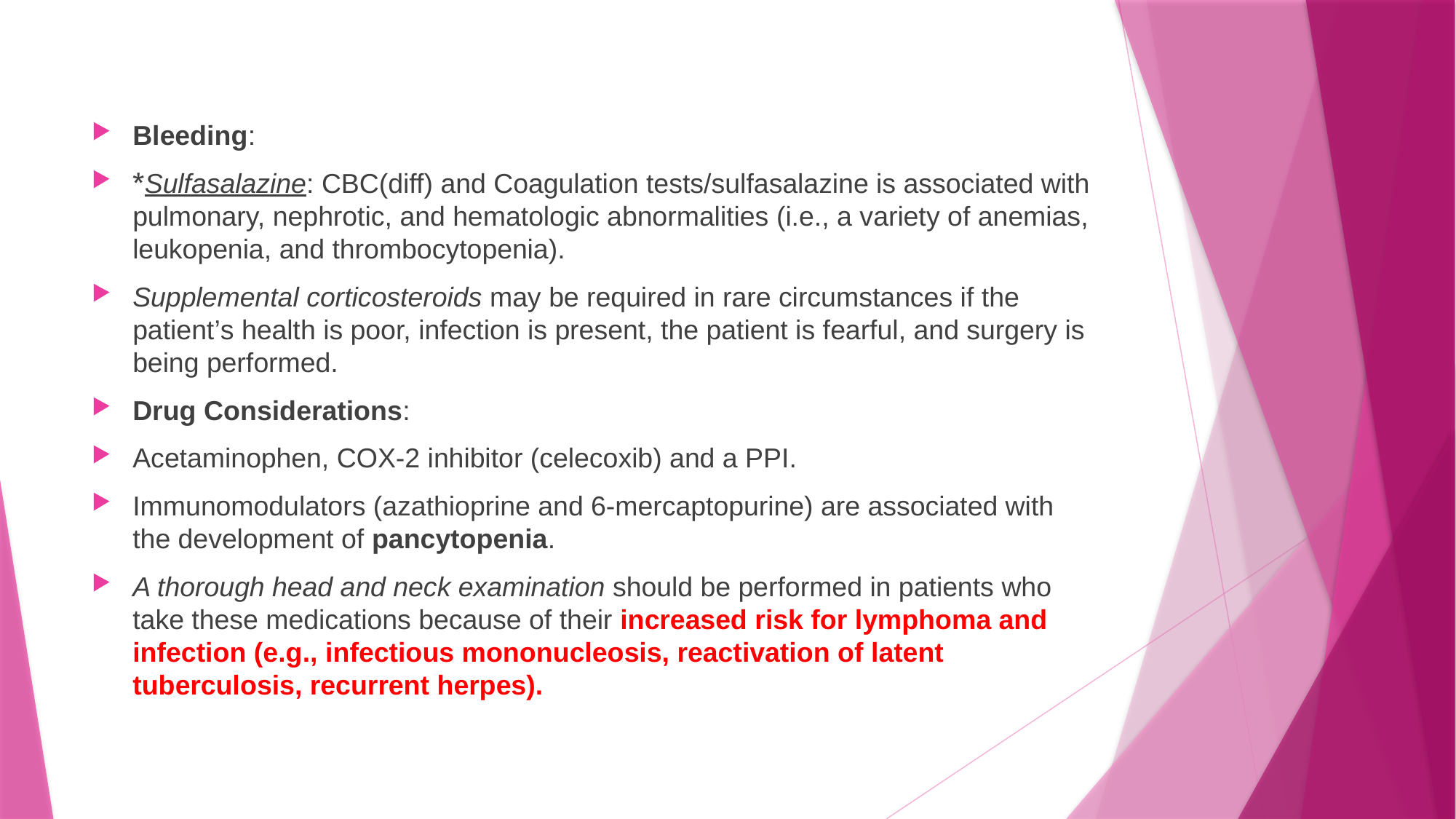

Bleeding:
*Sulfasalazine: CBC(diff) and Coagulation tests/sulfasalazine is associated with pulmonary, nephrotic, and hematologic abnormalities (i.e., a variety of anemias, leukopenia, and thrombocytopenia).
Supplemental corticosteroids may be required in rare circumstances if the patient’s health is poor, infection is present, the patient is fearful, and surgery is being performed.
Drug Considerations:
Acetaminophen, COX-2 inhibitor (celecoxib) and a PPI.
Immunomodulators (azathioprine and 6-mercaptopurine) are associated with the development of pancytopenia.
A thorough head and neck examination should be performed in patients who take these medications because of their increased risk for lymphoma and infection (e.g., infectious mononucleosis, reactivation of latent tuberculosis, recurrent herpes).